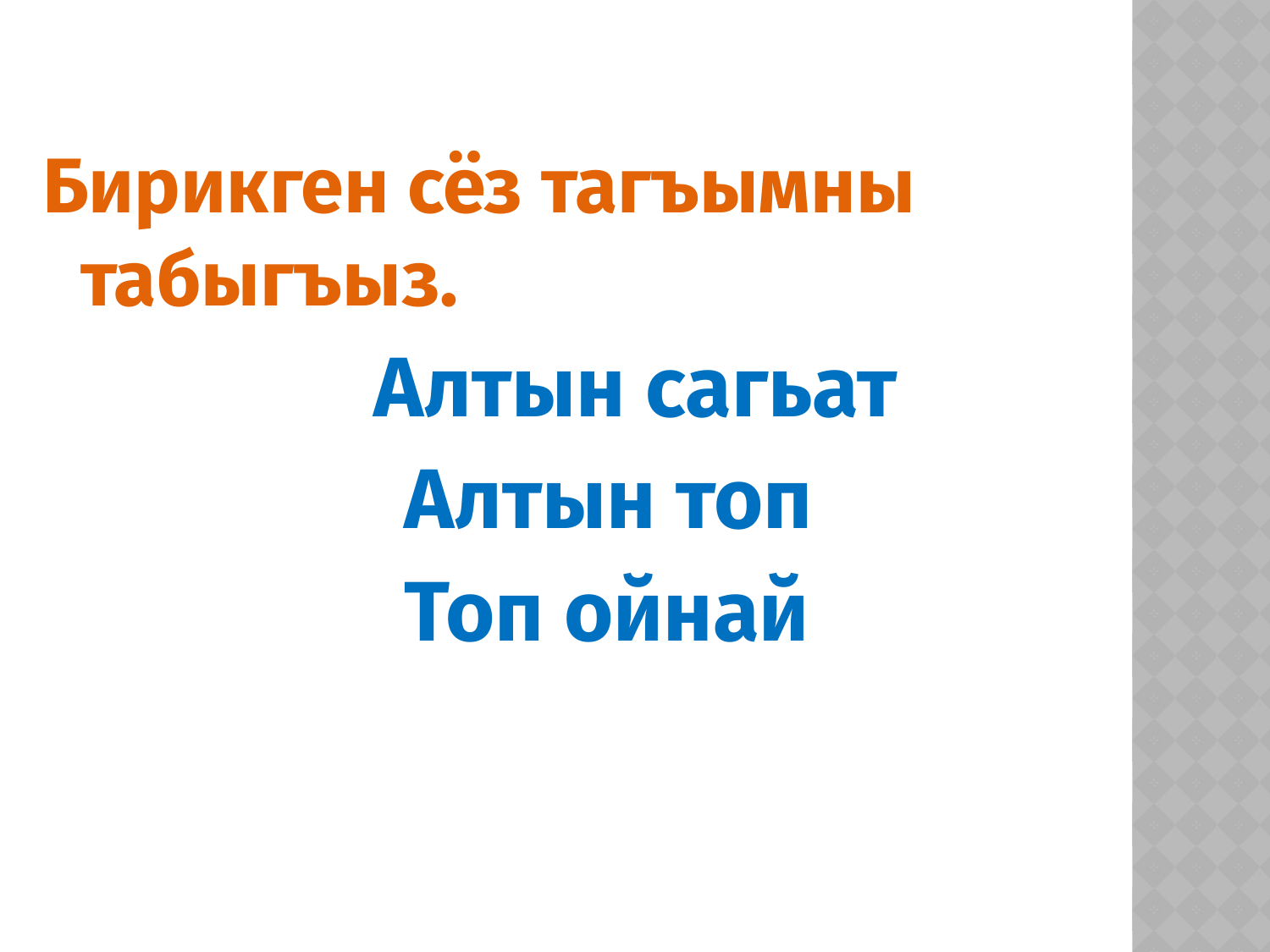

Бирикген сёз тагъымны табыгъыз.
                  Алтын сагьат
                  Алтын топ
                  Топ ойнай